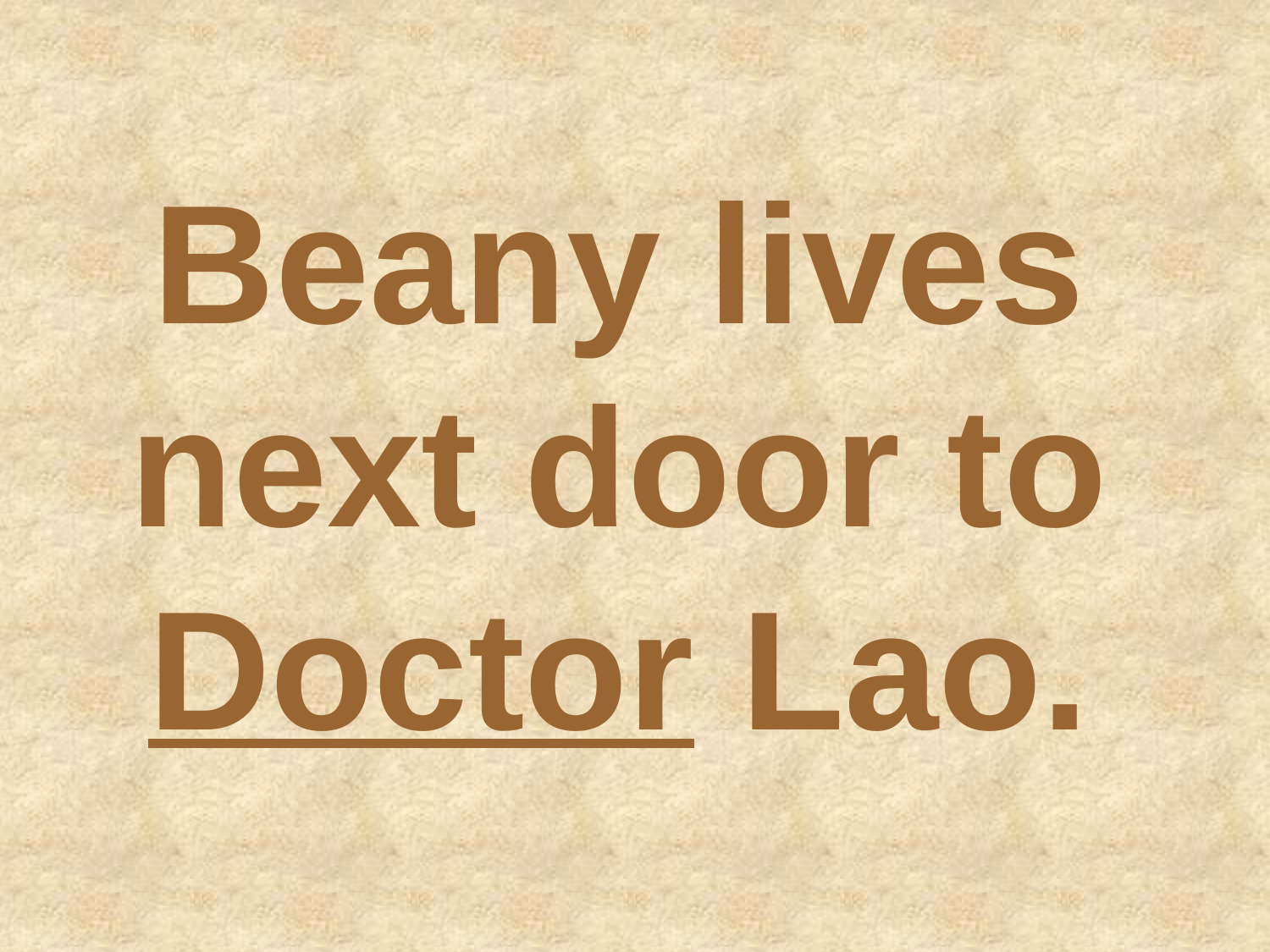

Beany lives next door to Doctor Lao.